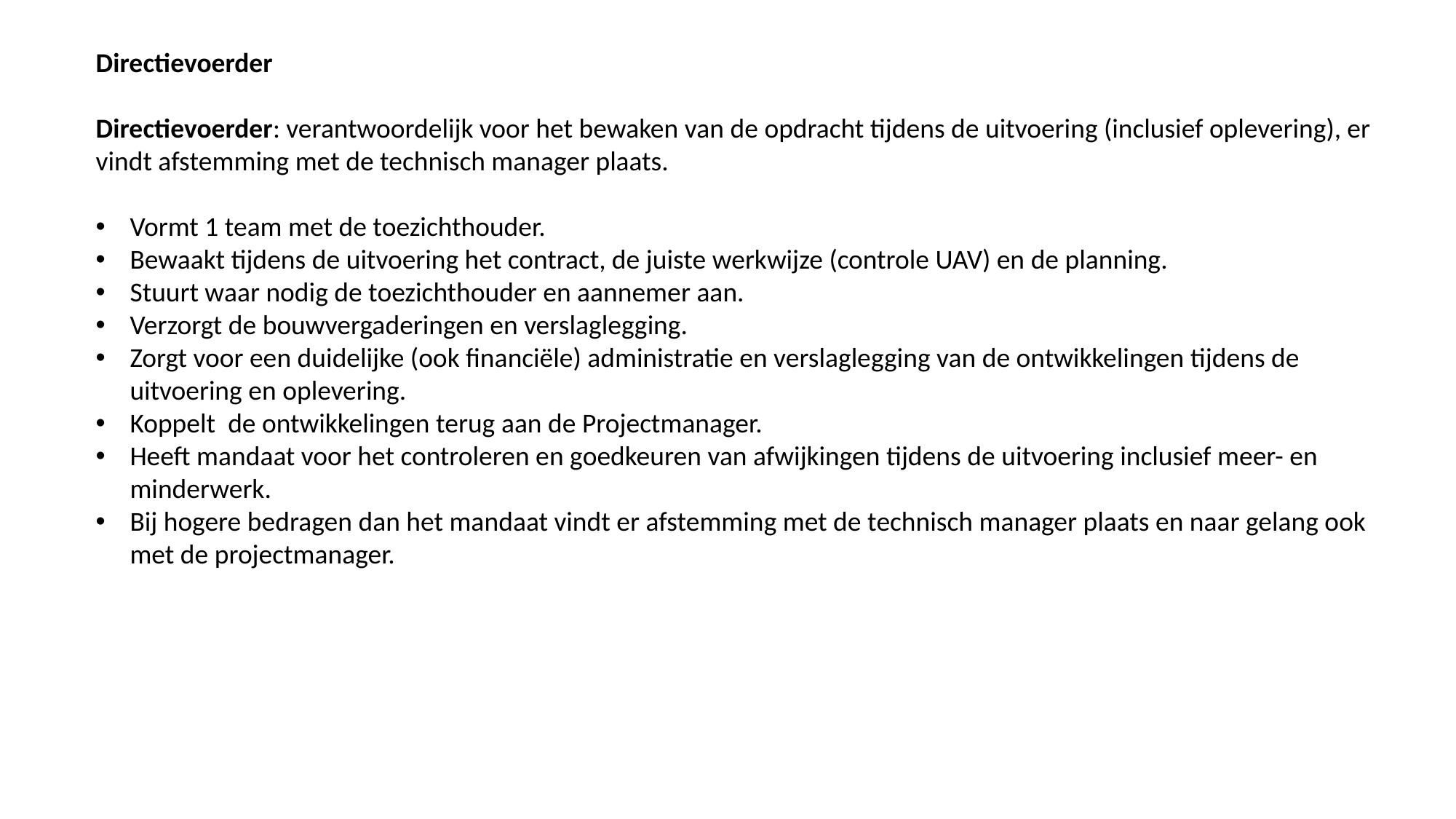

Directievoerder

Directievoerder: verantwoordelijk voor het bewaken van de opdracht tijdens de uitvoering (inclusief oplevering), er vindt afstemming met de technisch manager plaats.
Vormt 1 team met de toezichthouder.
Bewaakt tijdens de uitvoering het contract, de juiste werkwijze (controle UAV) en de planning.
Stuurt waar nodig de toezichthouder en aannemer aan.
Verzorgt de bouwvergaderingen en verslaglegging.
Zorgt voor een duidelijke (ook financiële) administratie en verslaglegging van de ontwikkelingen tijdens de uitvoering en oplevering.
Koppelt  de ontwikkelingen terug aan de Projectmanager.
Heeft mandaat voor het controleren en goedkeuren van afwijkingen tijdens de uitvoering inclusief meer- en minderwerk.
Bij hogere bedragen dan het mandaat vindt er afstemming met de technisch manager plaats en naar gelang ook met de projectmanager.